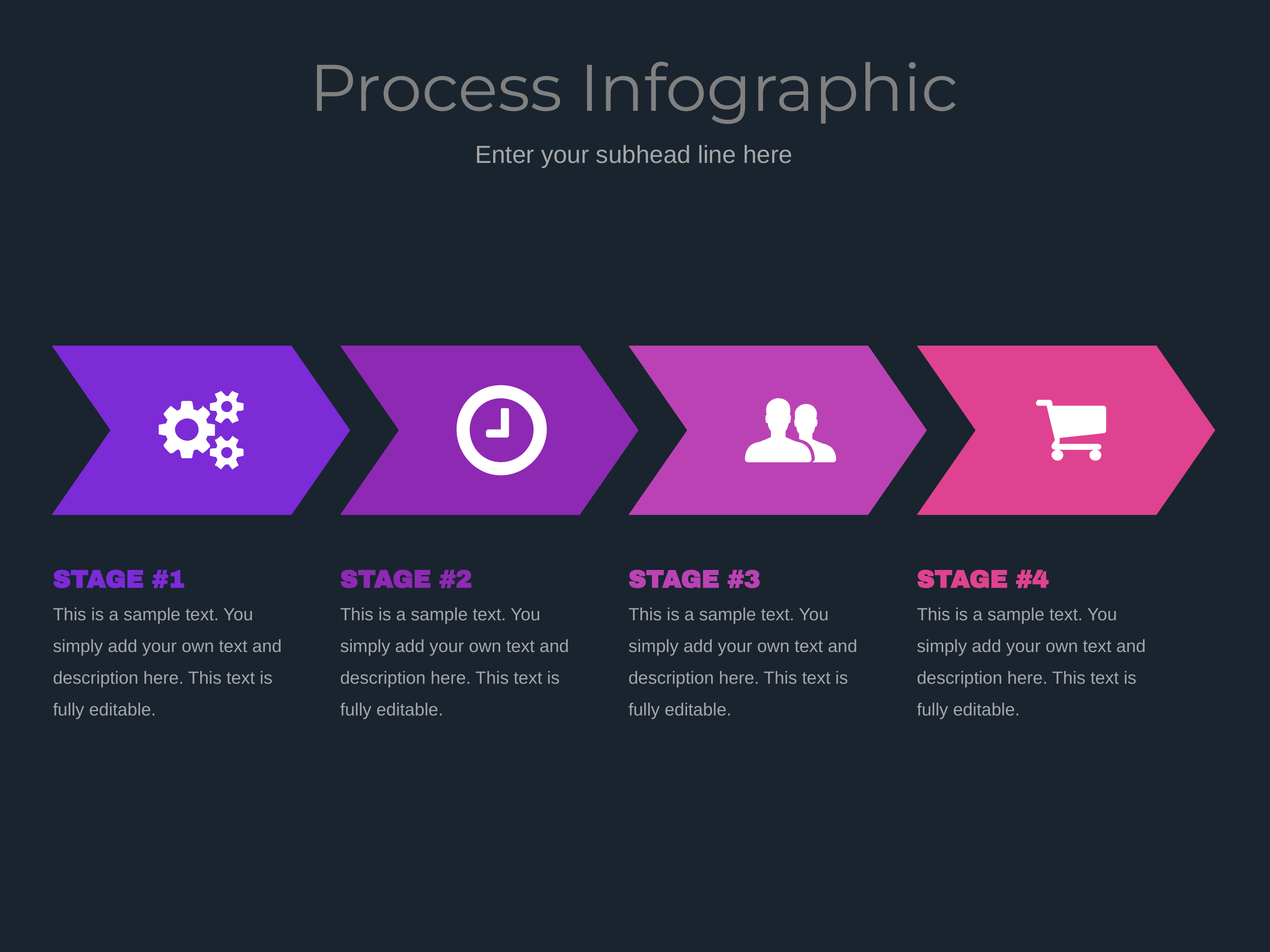

# Process Infographic
Enter your subhead line here

STAGE #1
This is a sample text. You simply add your own text and description here. This text is fully editable.
STAGE #2
This is a sample text. You simply add your own text and description here. This text is fully editable.
STAGE #3
This is a sample text. You simply add your own text and description here. This text is fully editable.
STAGE #4
This is a sample text. You simply add your own text and description here. This text is fully editable.